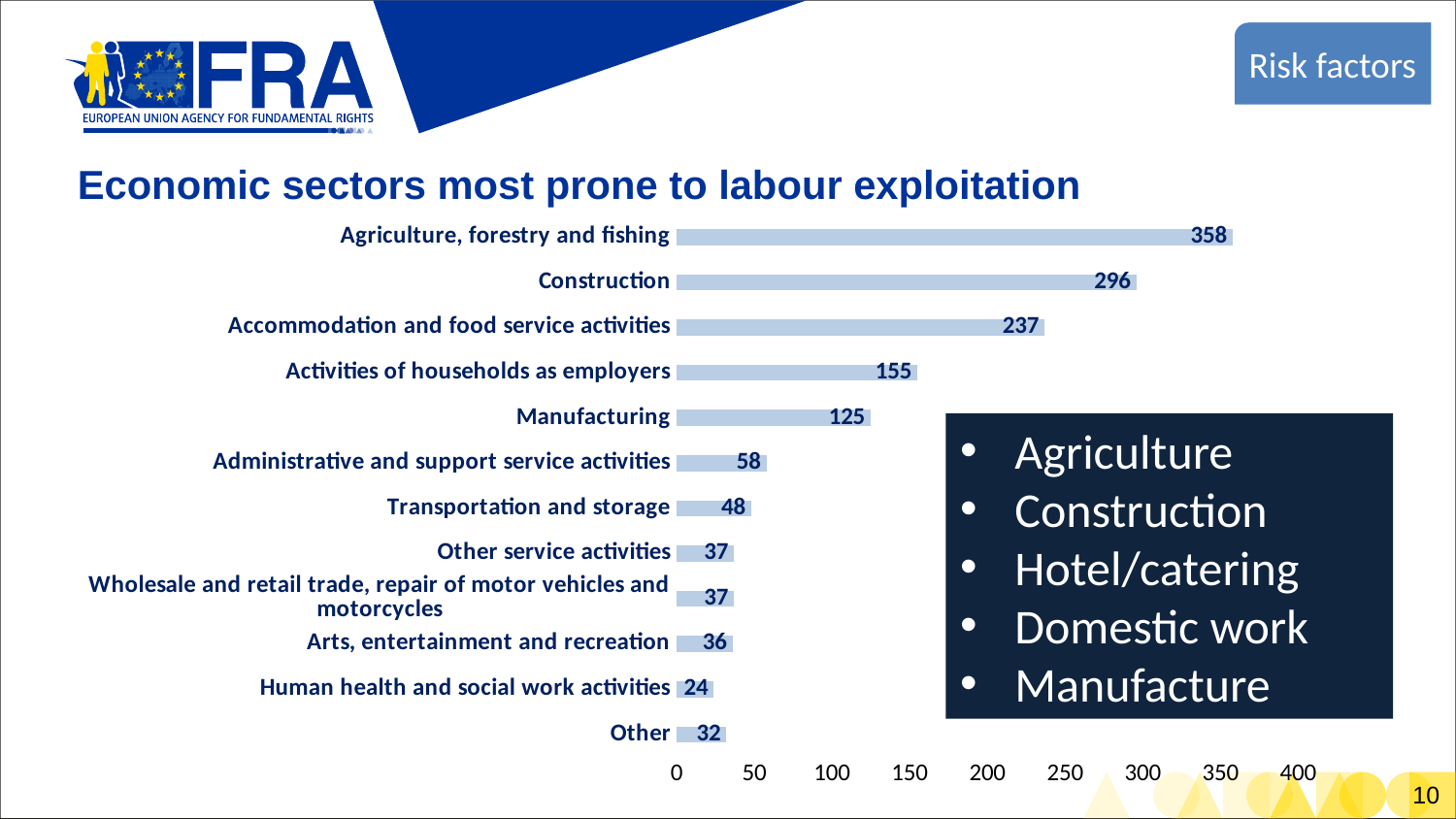

Risk factors
Economic sectors most prone to labour exploitation

### Chart

| Category | Total |
|---|---|
| Other | 32.0 |
| Human health and social work activities | 24.0 |
| Arts, entertainment and recreation | 36.0 |
| Wholesale and retail trade, repair of motor vehicles and motorcycles | 37.0 |
| Other service activities | 37.0 |
| Transportation and storage | 48.0 |
| Administrative and support service activities | 58.0 |
| Manufacturing | 125.0 |
| Activities of households as employers | 155.0 |
| Accommodation and food service activities | 237.0 |
| Construction | 296.0 |
| Agriculture, forestry and fishing | 358.0 |
Agriculture
Construction
Hotel/catering
Domestic work
Manufacture